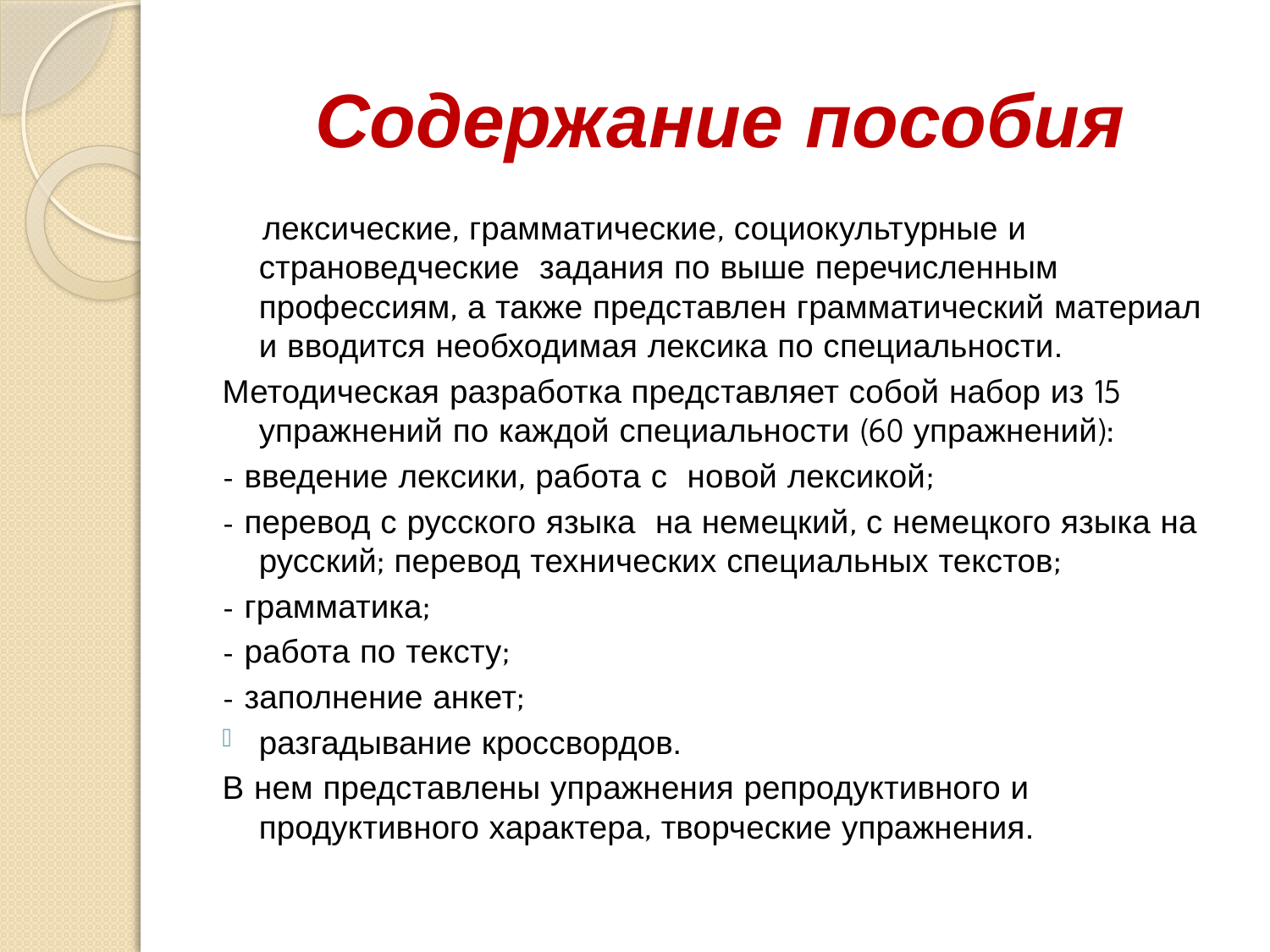

# Содержание пособия
    лексические, грамматические, социокультурные и страноведческие  задания по выше перечисленным профессиям, а также представлен грамматический материал и вводится необходимая лексика по специальности.
Методическая разработка представляет собой набор из 15 упражнений по каждой специальности (60 упражнений):
- введение лексики, работа с  новой лексикой;
- перевод с русского языка  на немецкий, с немецкого языка на русский; перевод технических специальных текстов;
- грамматика;
- работа по тексту;
- заполнение анкет;
разгадывание кроссвордов.
В нем представлены упражнения репродуктивного и продуктивного характера, творческие упражнения.